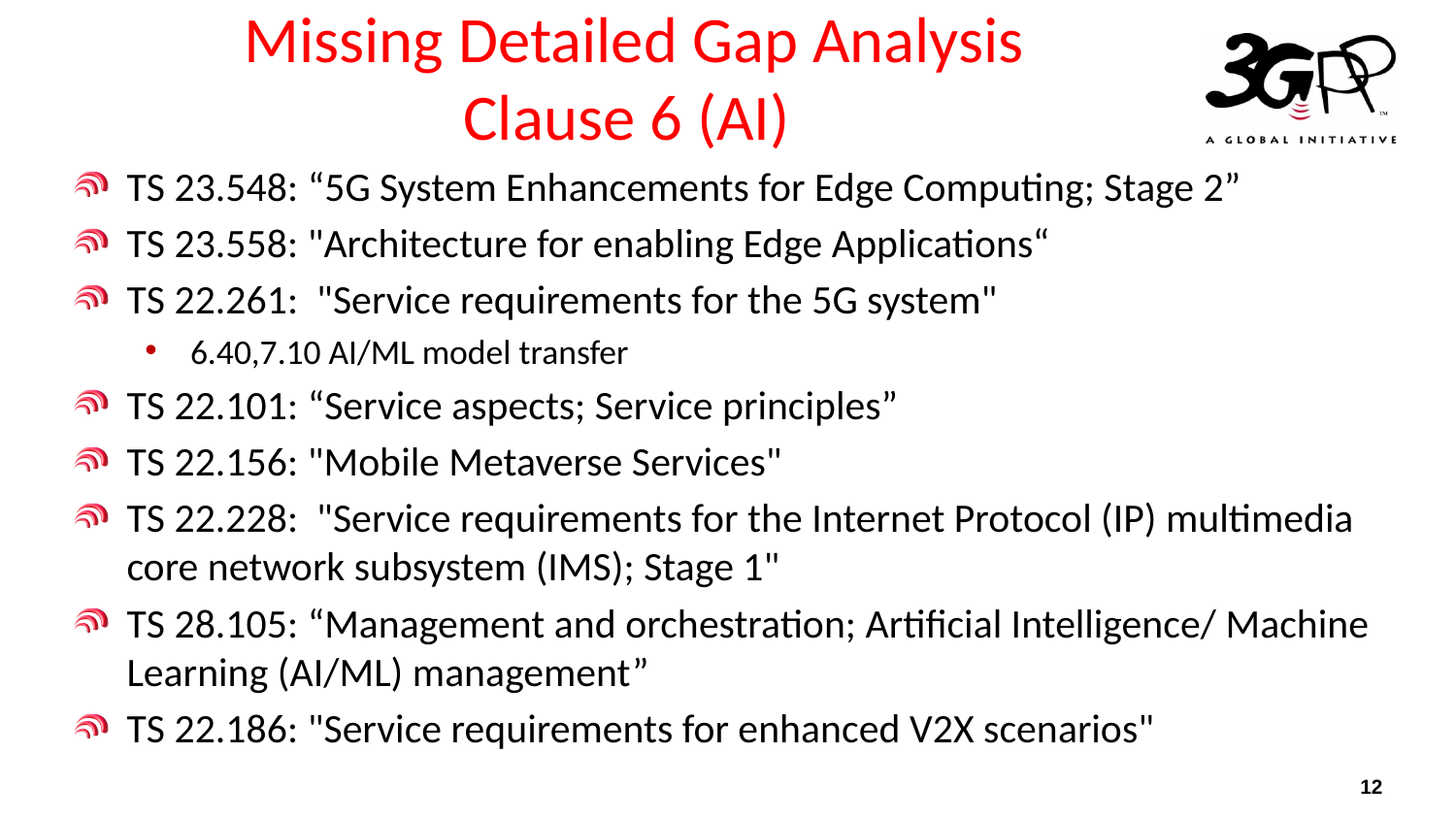

# Missing Detailed Gap Analysis Clause 6 (AI)
TS 23.548: “5G System Enhancements for Edge Computing; Stage 2”
TS 23.558: "Architecture for enabling Edge Applications“
TS 22.261:  "Service requirements for the 5G system"
6.40,7.10 AI/ML model transfer
TS 22.101: “Service aspects; Service principles”
TS 22.156: "Mobile Metaverse Services"
TS 22.228:  "Service requirements for the Internet Protocol (IP) multimedia core network subsystem (IMS); Stage 1"
TS 28.105: “Management and orchestration; Artificial Intelligence/ Machine Learning (AI/ML) management”
TS 22.186: "Service requirements for enhanced V2X scenarios"